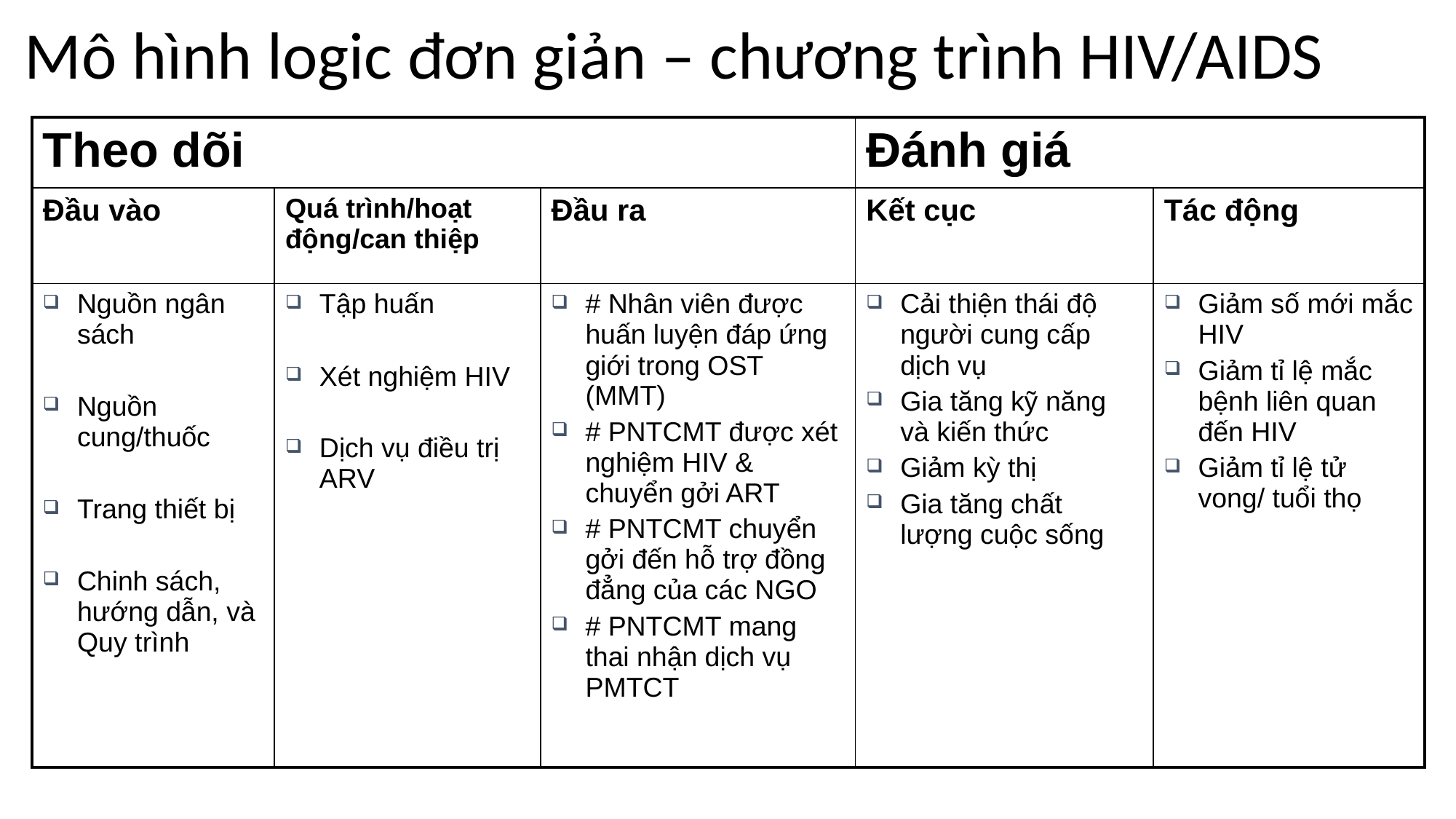

# Mô hình logic đơn giản – chương trình HIV/AIDS
| Theo dõi |  |  | Đánh giá |  |
| --- | --- | --- | --- | --- |
| Đầu vào | Quá trình/hoạt động/can thiệp | Đầu ra | Kết cục | Tác động |
| Nguồn ngân sách Nguồn cung/thuốc Trang thiết bị Chinh sách, hướng dẫn, và Quy trình | Tập huấn Xét nghiệm HIV Dịch vụ điều trị ARV | # Nhân viên được huấn luyện đáp ứng giới trong OST (MMT) # PNTCMT được xét nghiệm HIV & chuyển gởi ART # PNTCMT chuyển gởi đến hỗ trợ đồng đẳng của các NGO # PNTCMT mang thai nhận dịch vụ PMTCT | Cải thiện thái độ người cung cấp dịch vụ Gia tăng kỹ năng và kiến thức Giảm kỳ thị Gia tăng chất lượng cuộc sống | Giảm số mới mắc HIV Giảm tỉ lệ mắc bệnh liên quan đến HIV Giảm tỉ lệ tử vong/ tuổi thọ |